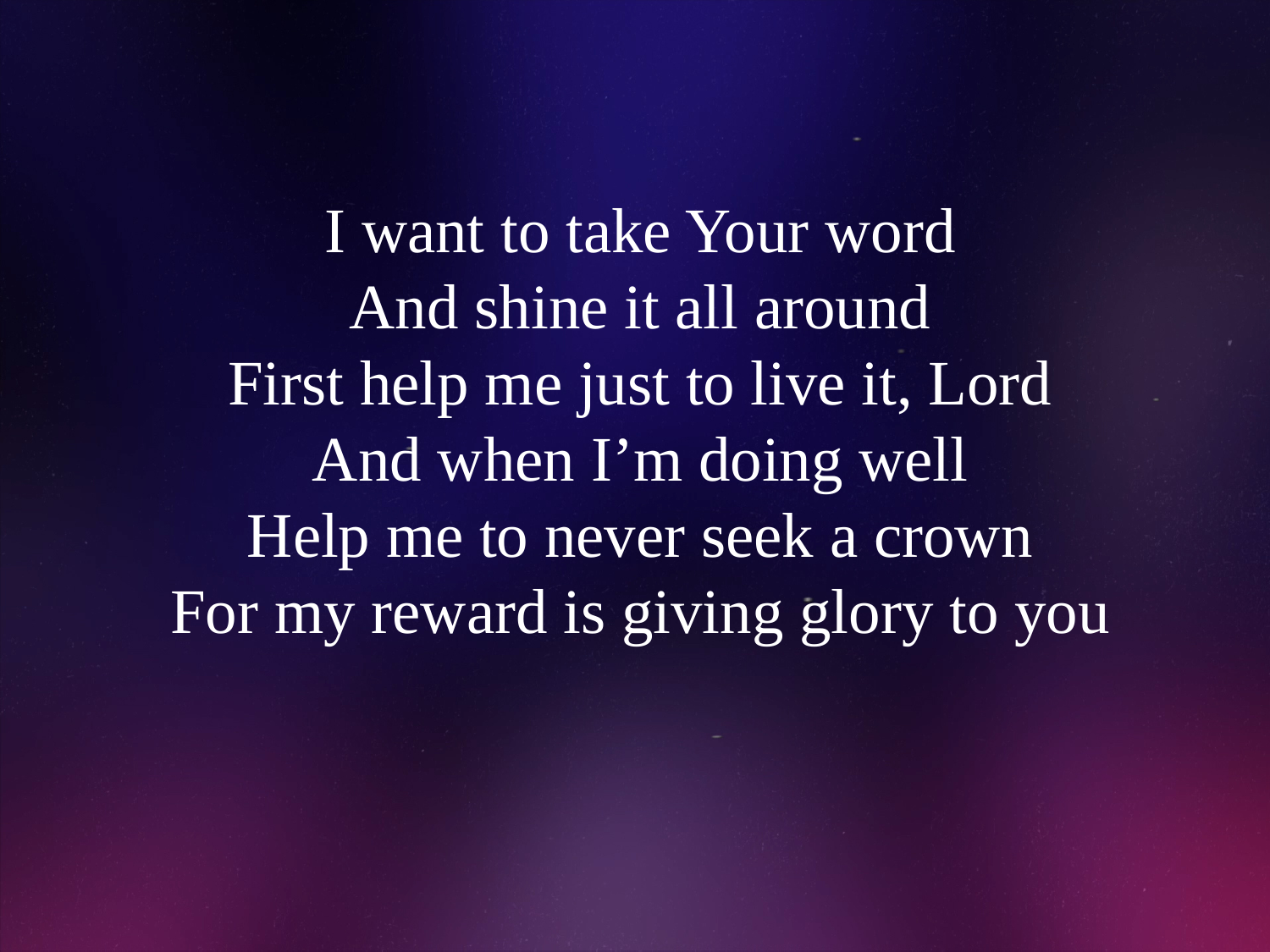

# I want to take Your word And shine it all around First help me just to live it, Lord And when I’m doing well Help me to never seek a crown For my reward is giving glory to you